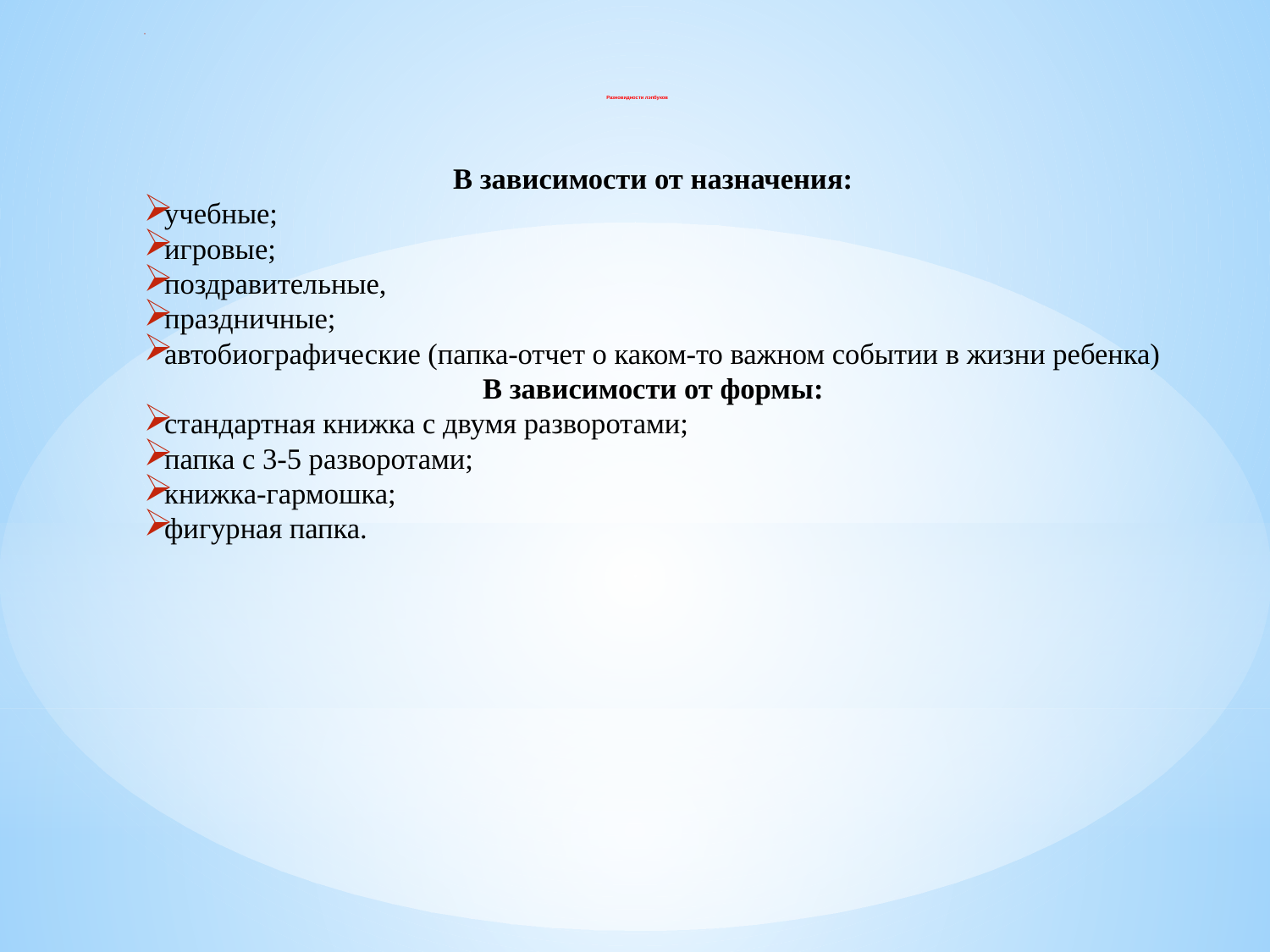

# Разновидности лэпбуков

В зависимости от назначения:
учебные;
игровые;
поздравительные,
праздничные;
автобиографические (папка-отчет о каком-то важном событии в жизни ребенка)
В зависимости от формы:
стандартная книжка с двумя разворотами;
папка с 3-5 разворотами;
книжка-гармошка;
фигурная папка.